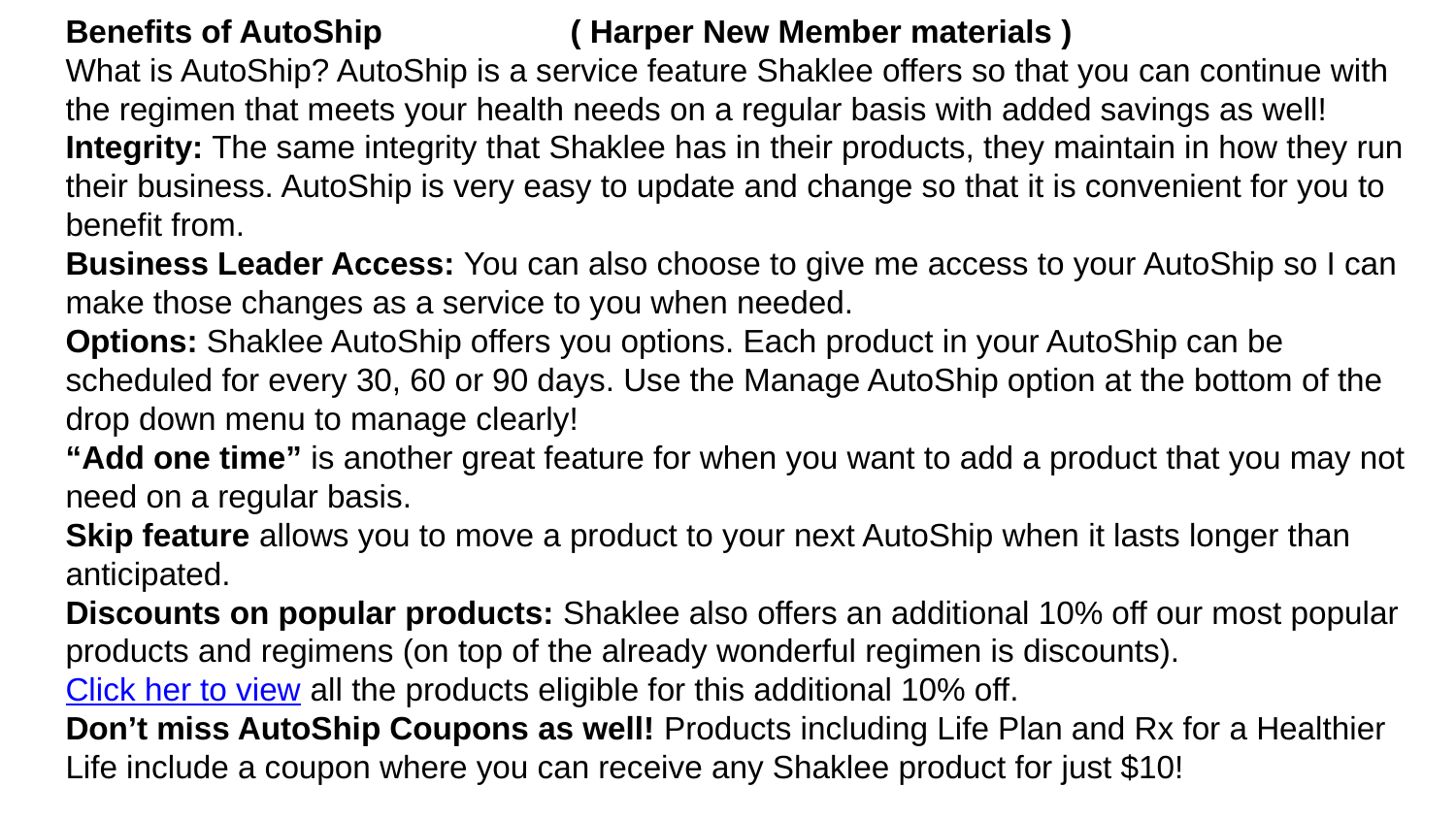

Benefits of AutoShip                     ( Harper New Member materials )
What is AutoShip? AutoShip is a service feature Shaklee offers so that you can continue with the regimen that meets your health needs on a regular basis with added savings as well!
Integrity: The same integrity that Shaklee has in their products, they maintain in how they run their business. AutoShip is very easy to update and change so that it is convenient for you to benefit from.
Business Leader Access: You can also choose to give me access to your AutoShip so I can make those changes as a service to you when needed.
Options: Shaklee AutoShip offers you options. Each product in your AutoShip can be scheduled for every 30, 60 or 90 days. Use the Manage AutoShip option at the bottom of the drop down menu to manage clearly!
“Add one time” is another great feature for when you want to add a product that you may not need on a regular basis.
Skip feature allows you to move a product to your next AutoShip when it lasts longer than anticipated.
Discounts on popular products: Shaklee also offers an additional 10% off our most popular products and regimens (on top of the already wonderful regimen is discounts). Click her to view all the products eligible for this additional 10% off.
Don’t miss AutoShip Coupons as well! Products including Life Plan and Rx for a Healthier Life include a coupon where you can receive any Shaklee product for just $10!